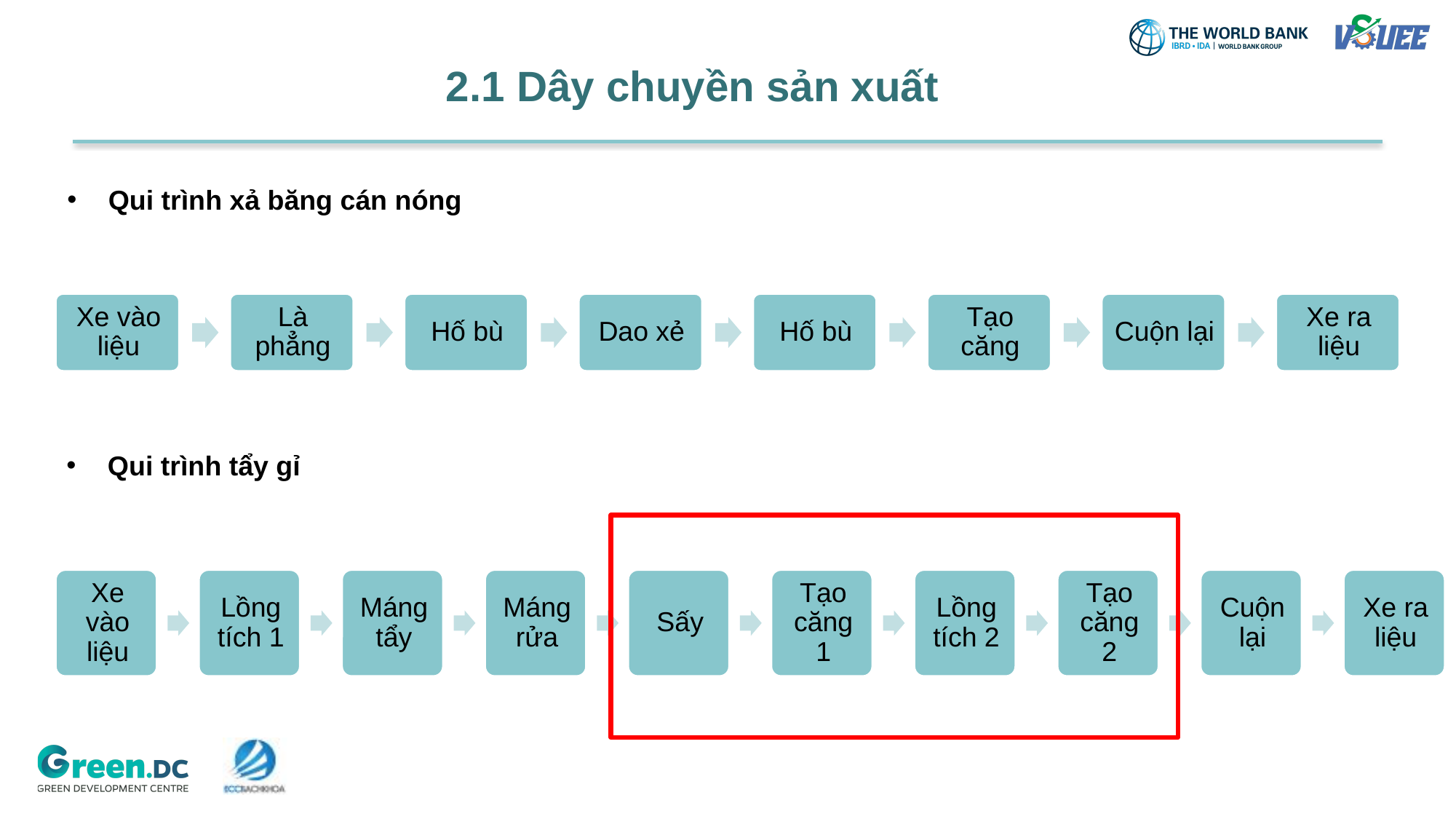

2.1 Dây chuyền sản xuất
Qui trình xả băng cán nóng
Xe vào liệu

Là phẳng

Hố bù

Dao xẻ

Hố bù

Tạo căng

Cuộn lại

Xe ra liệu
Qui trình tẩy gỉ
Xe vào liệu

Lồng tích 1

Máng tẩy

Máng rửa

Sấy

Tạo căng 1

Lồng tích 2

Tạo căng 2

Cuộn lại

Xe ra liệu